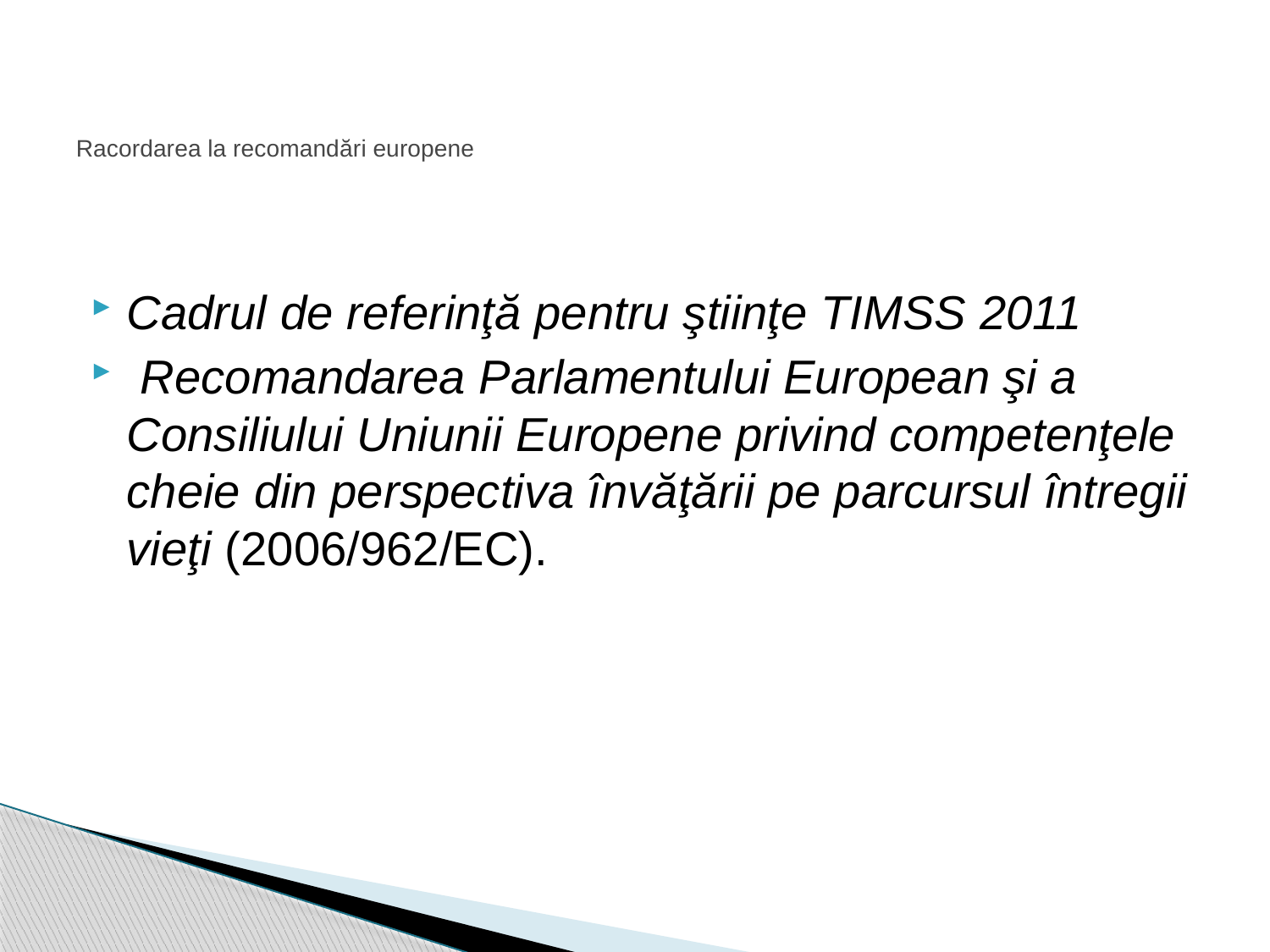

# Racordarea la recomandări europene
Cadrul de referinţă pentru ştiinţe TIMSS 2011
 Recomandarea Parlamentului European şi a Consiliului Uniunii Europene privind competenţele cheie din perspectiva învăţării pe parcursul întregii vieţi (2006/962/EC).